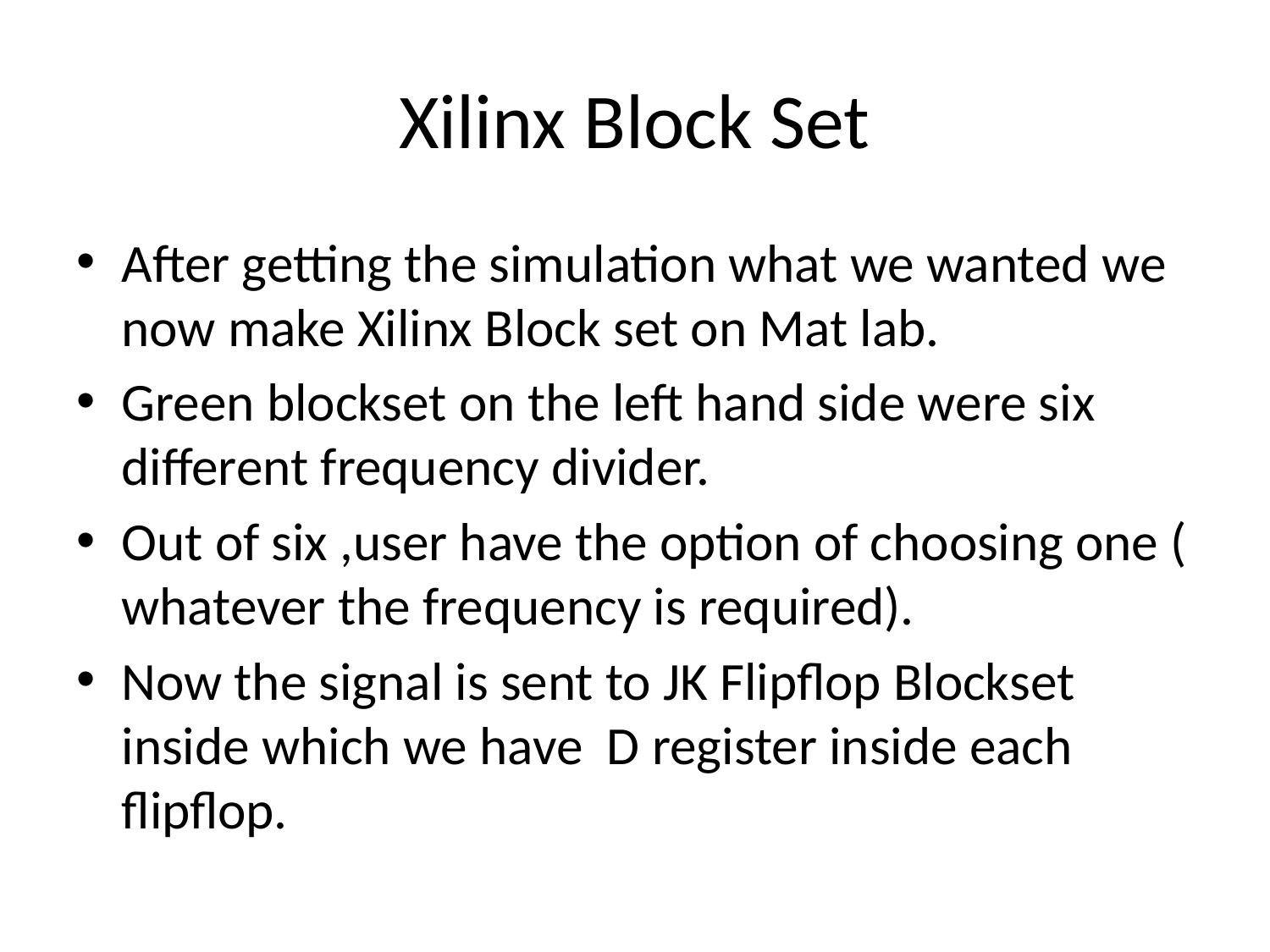

# Xilinx Block Set
After getting the simulation what we wanted we now make Xilinx Block set on Mat lab.
Green blockset on the left hand side were six different frequency divider.
Out of six ,user have the option of choosing one ( whatever the frequency is required).
Now the signal is sent to JK Flipflop Blockset inside which we have  D register inside each flipflop.